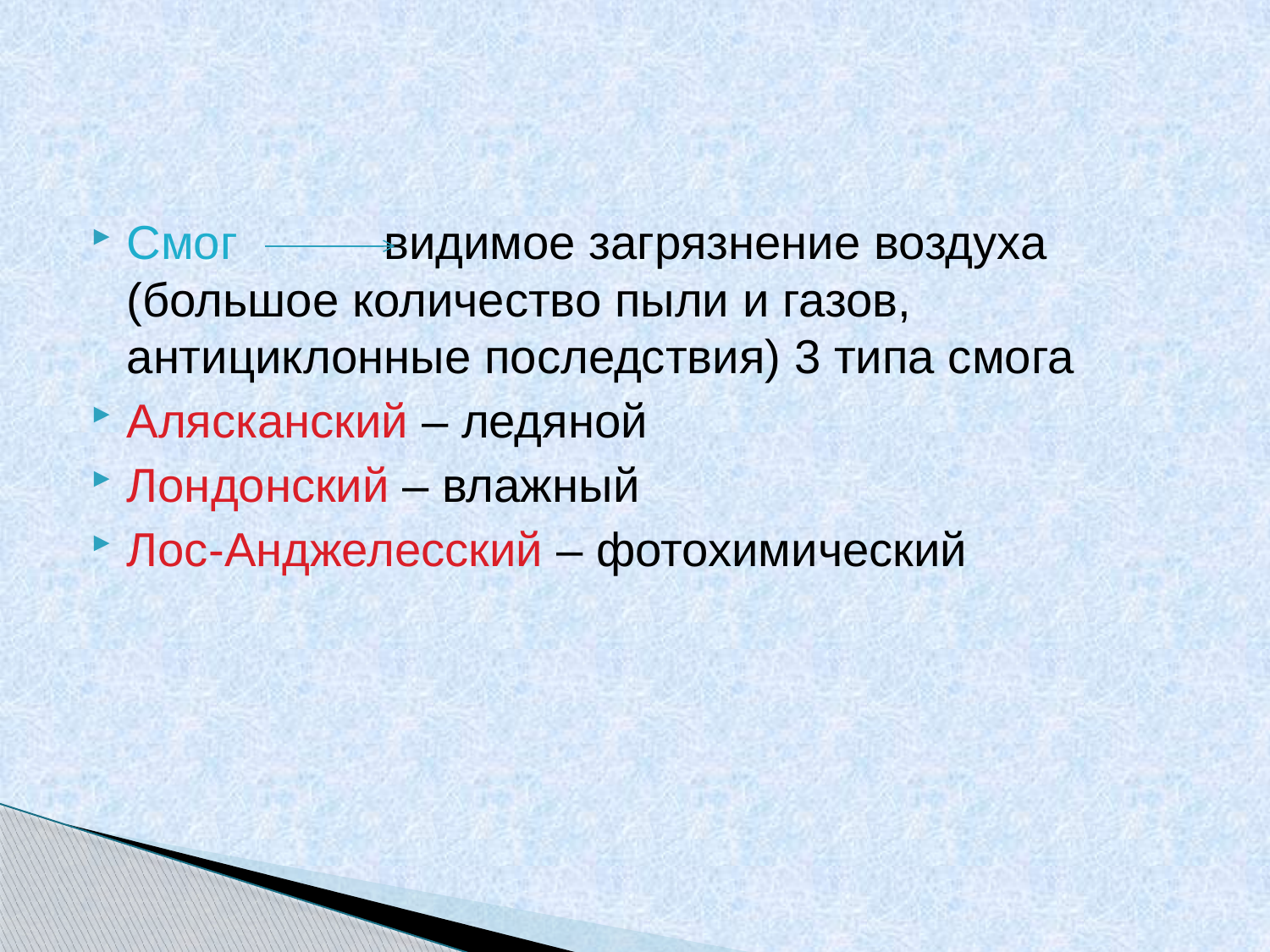

Смог           видимое загрязнение воздуха (большое количество пыли и газов, антициклонные последствия) 3 типа смога
Алясканский – ледяной
Лондонский – влажный
Лос-Анджелесский – фотохимический